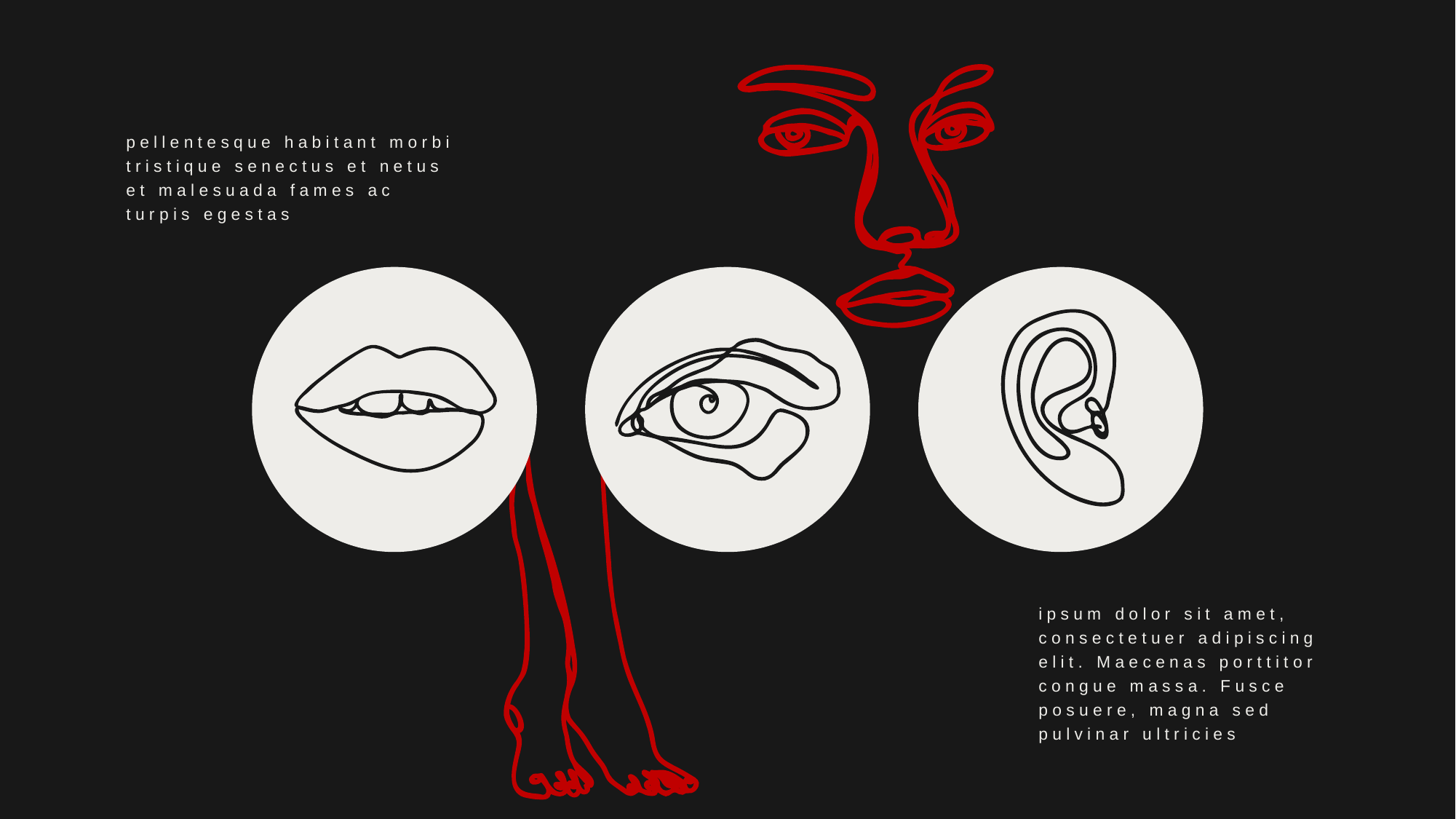

pellentesque habitant morbi tristique senectus et netus et malesuada fames ac turpis egestas

ipsum dolor sit amet, consectetuer adipiscing elit. Maecenas porttitor congue massa. Fusce posuere, magna sed pulvinar ultricies